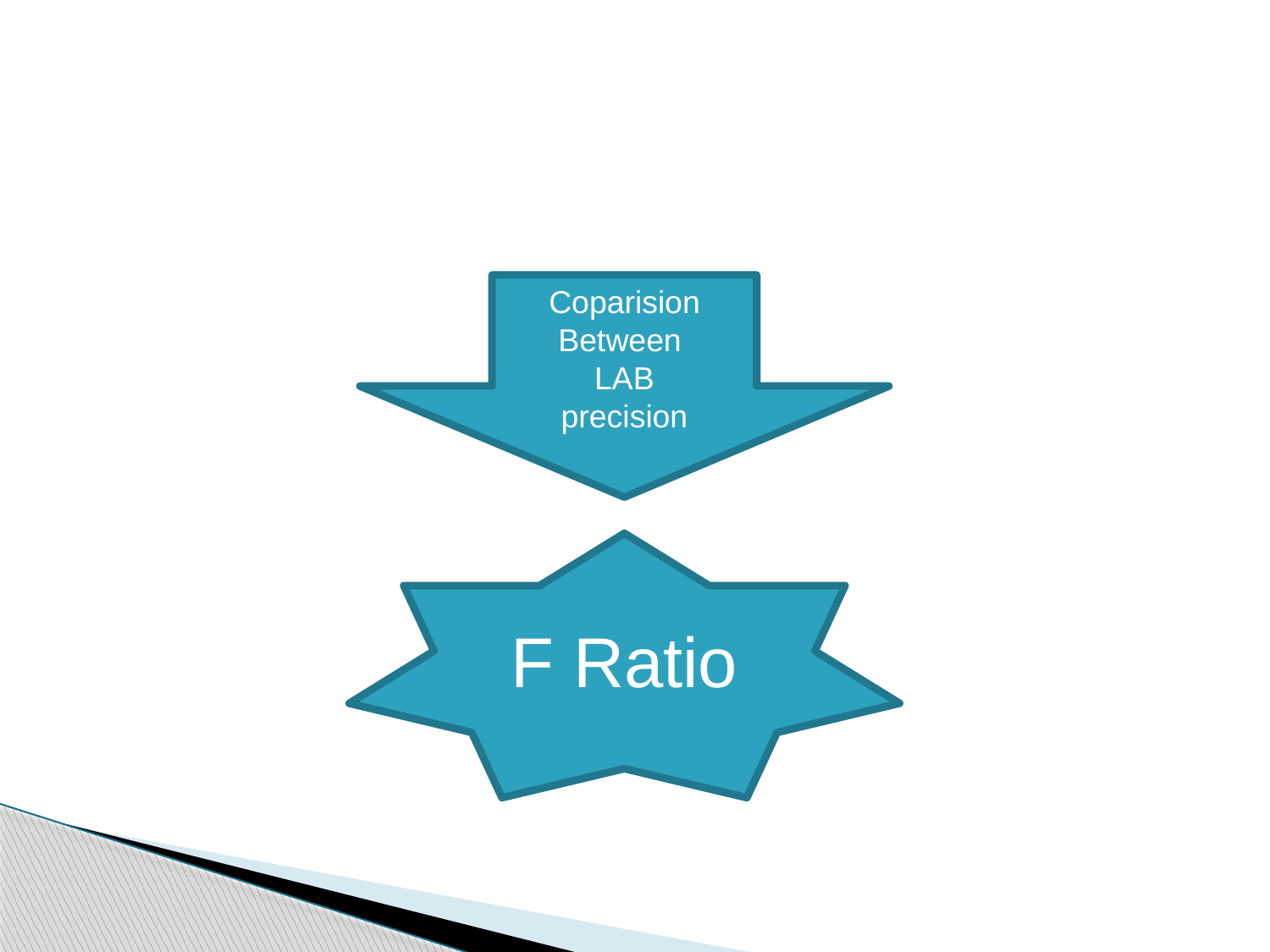

#

Coparision Between
LAB
precision
F Ratio